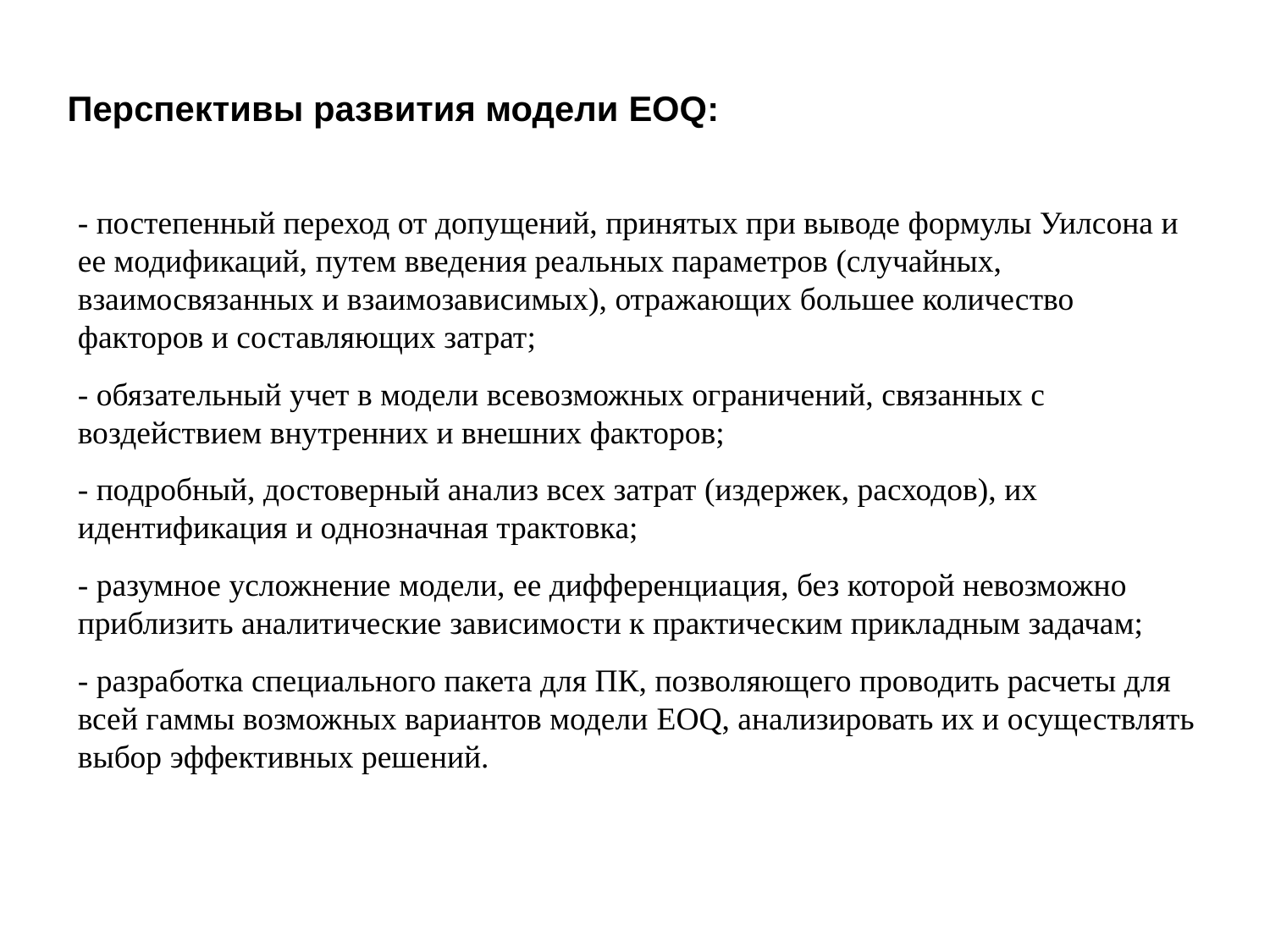

Перспективы развития модели EOQ:
- постепенный переход от допущений, принятых при выводе формулы Уилсона и ее модификаций, путем введения реальных параметров (случайных, взаимосвязанных и взаимозависимых), отражающих большее количество факторов и составляющих затрат;
- обязательный учет в модели всевозможных ограничений, связанных с воздействием внутренних и внешних факторов;
- подробный, достоверный анализ всех затрат (издержек, расходов), их идентификация и однозначная трактовка;
- разумное усложнение модели, ее дифференциация, без которой невозможно приблизить аналитические зависимости к практическим прикладным задачам;
- разработка специального пакета для ПК, позволяющего проводить расчеты для всей гаммы возможных вариантов модели EOQ, анализировать их и осуществлять выбор эффективных решений.